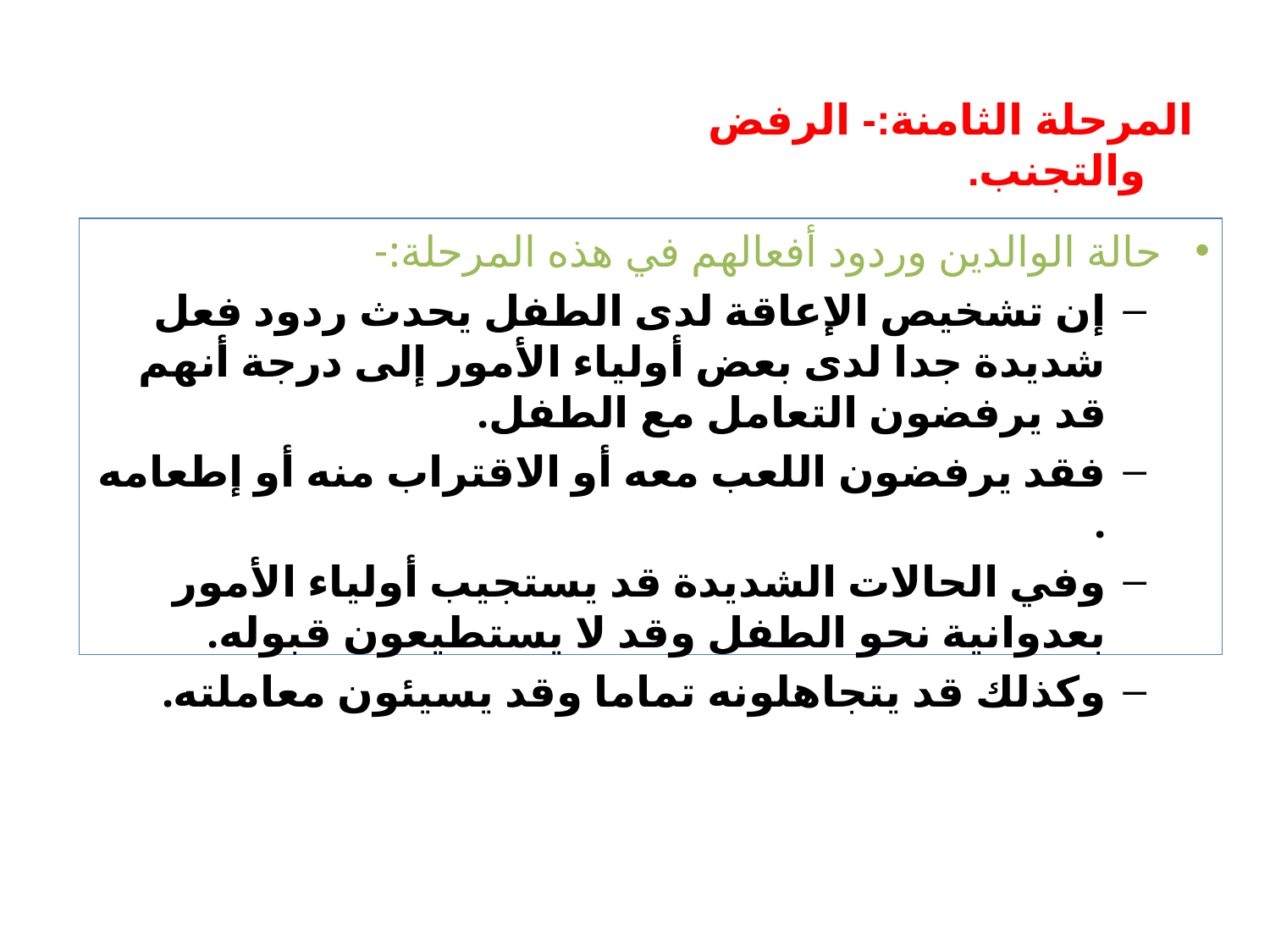

المرحلة الثامنة:- الرفض والتجنب.
حالة الوالدين وردود أفعالهم في هذه المرحلة:-
إن تشخيص الإعاقة لدى الطفل يحدث ردود فعل شديدة جدا لدى بعض أولياء الأمور إلى درجة أنهم قد يرفضون التعامل مع الطفل.
فقد يرفضون اللعب معه أو الاقتراب منه أو إطعامه .
وفي الحالات الشديدة قد يستجيب أولياء الأمور بعدوانية نحو الطفل وقد لا يستطيعون قبوله.
وكذلك قد يتجاهلونه تماما وقد يسيئون معاملته.